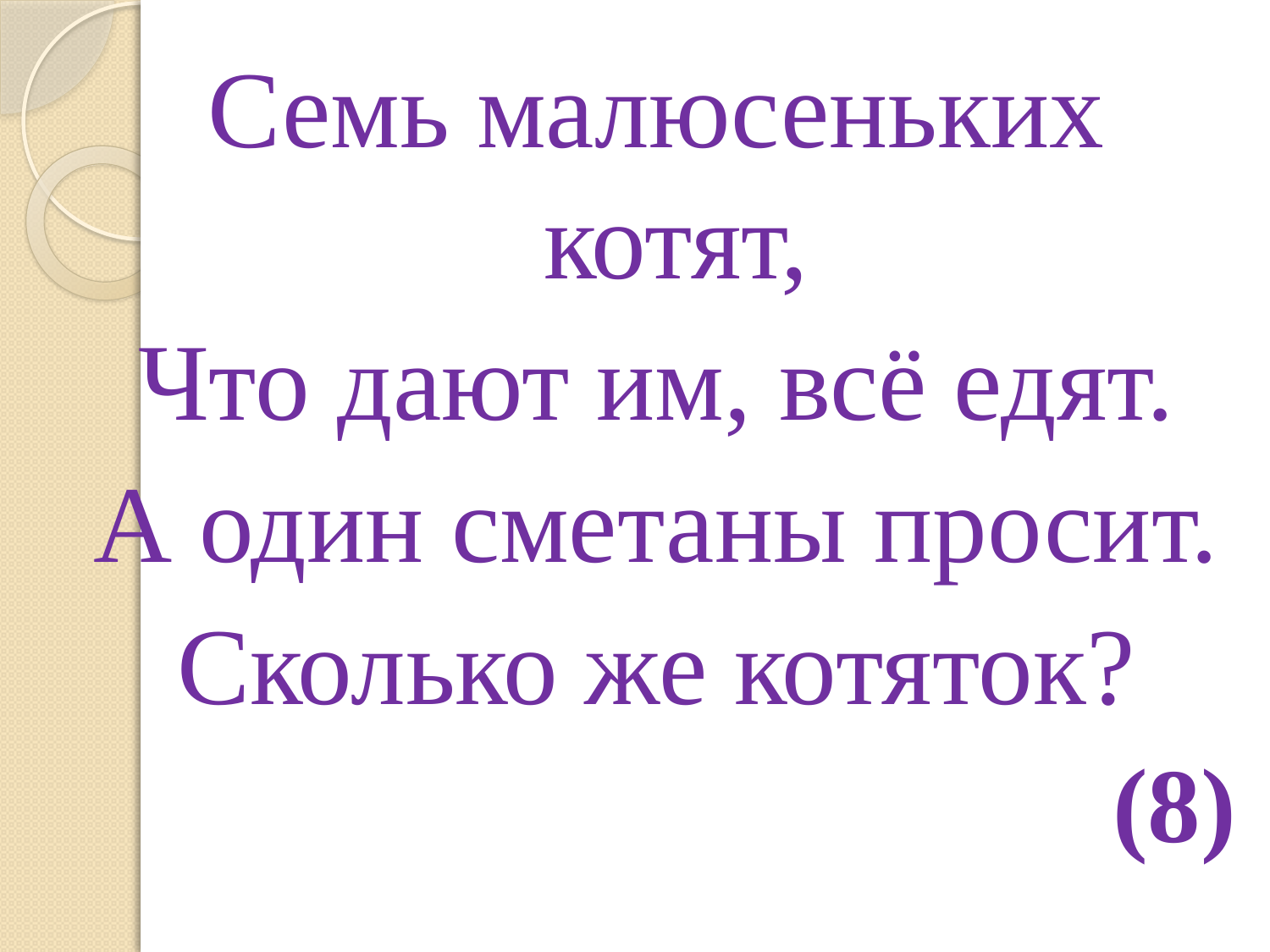

Семь малюсеньких котят,
Что дают им, всё едят.
А один сметаны просит.
Сколько же котяток?
(8)